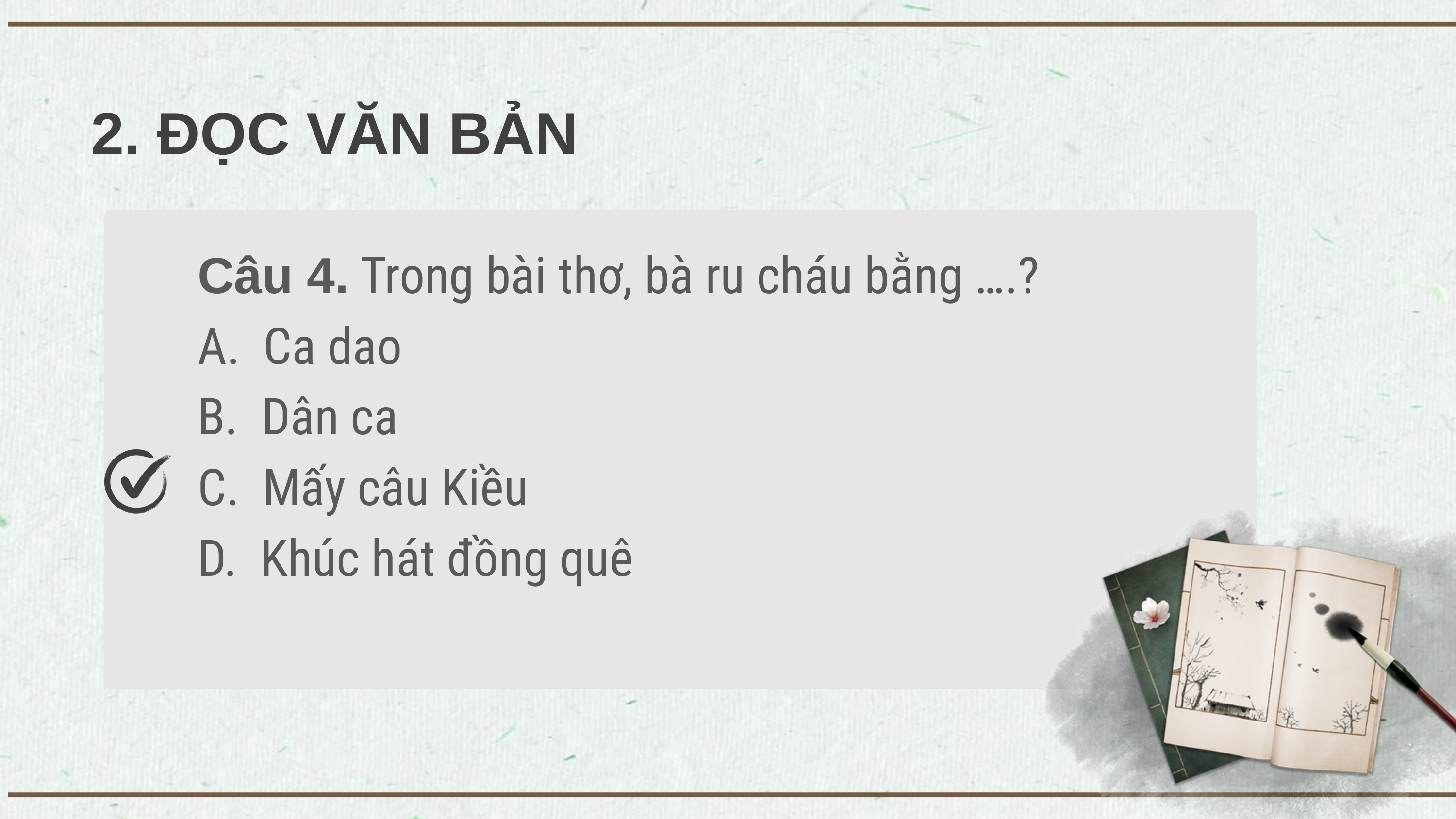

2. ĐỌC VĂN BẢN

Câu 4. Trong bài thơ, bà ru cháu bằng ….?
A.  Ca dao
B.  Dân ca
C.  Mấy câu Kiều
D.  Khúc hát đồng quê